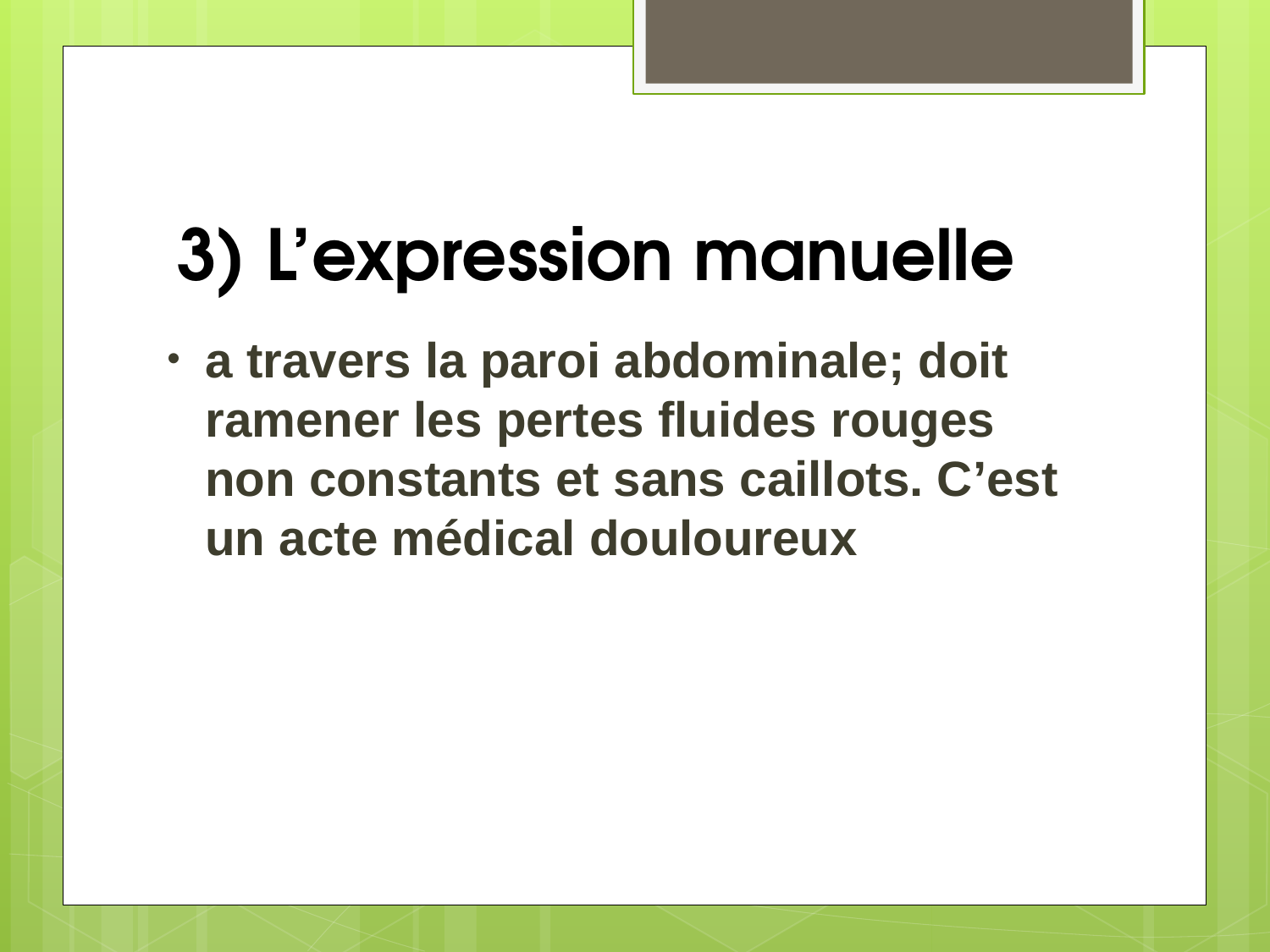

# 3) L’expression manuelle
a travers la paroi abdominale; doit ramener les pertes fluides rouges non constants et sans caillots. C’est un acte médical douloureux